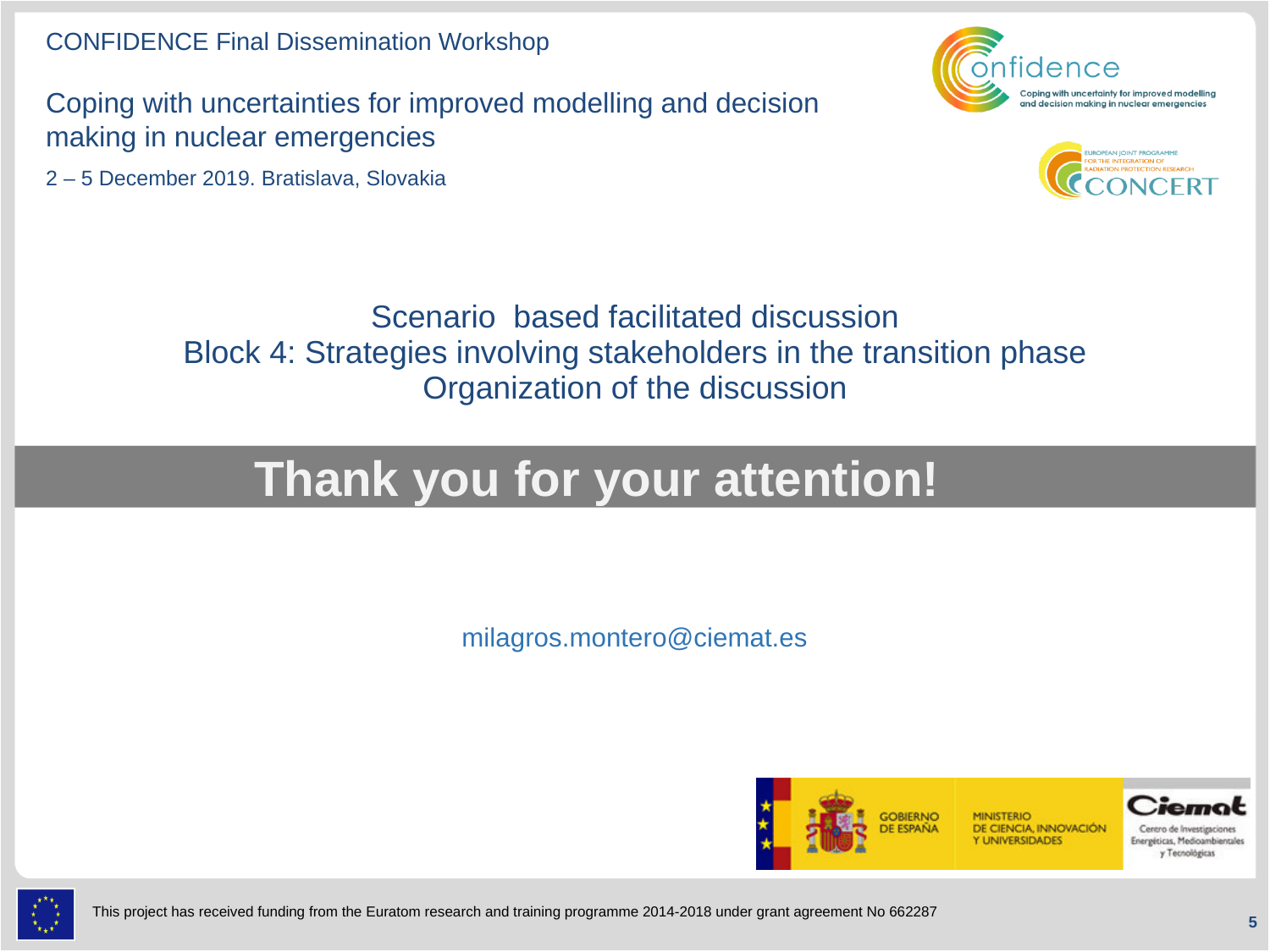

# Scenario  based facilitated discussion Block 4: Strategies involving stakeholders in the transition phase Organization of the discussion
milagros.montero@ciemat.es
5